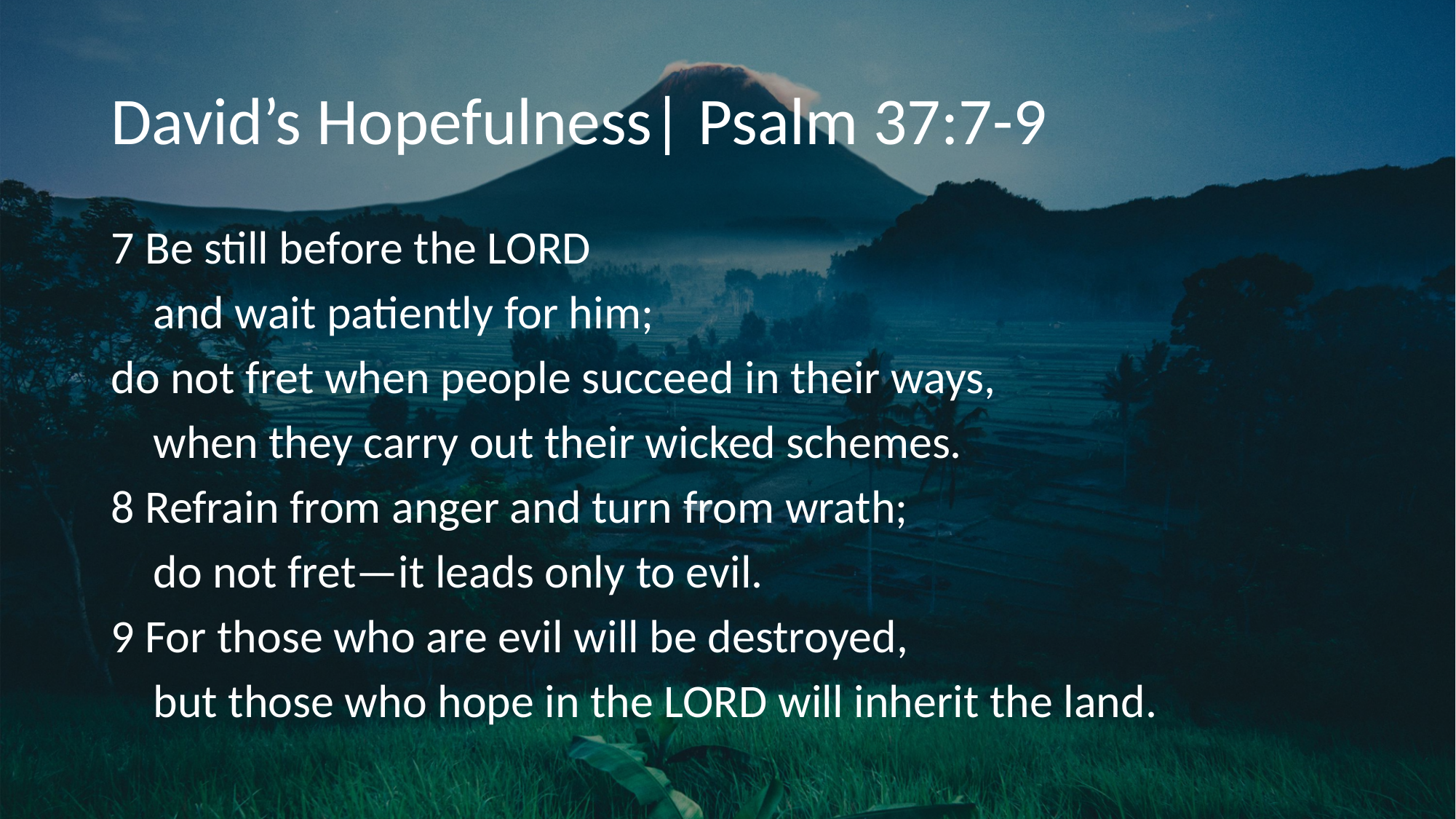

# David’s Hopefulness| Psalm 37:7-9
7 Be still before the LORD
    and wait patiently for him;
do not fret when people succeed in their ways,
    when they carry out their wicked schemes.
8 Refrain from anger and turn from wrath;
    do not fret—it leads only to evil.
9 For those who are evil will be destroyed,
    but those who hope in the LORD will inherit the land.